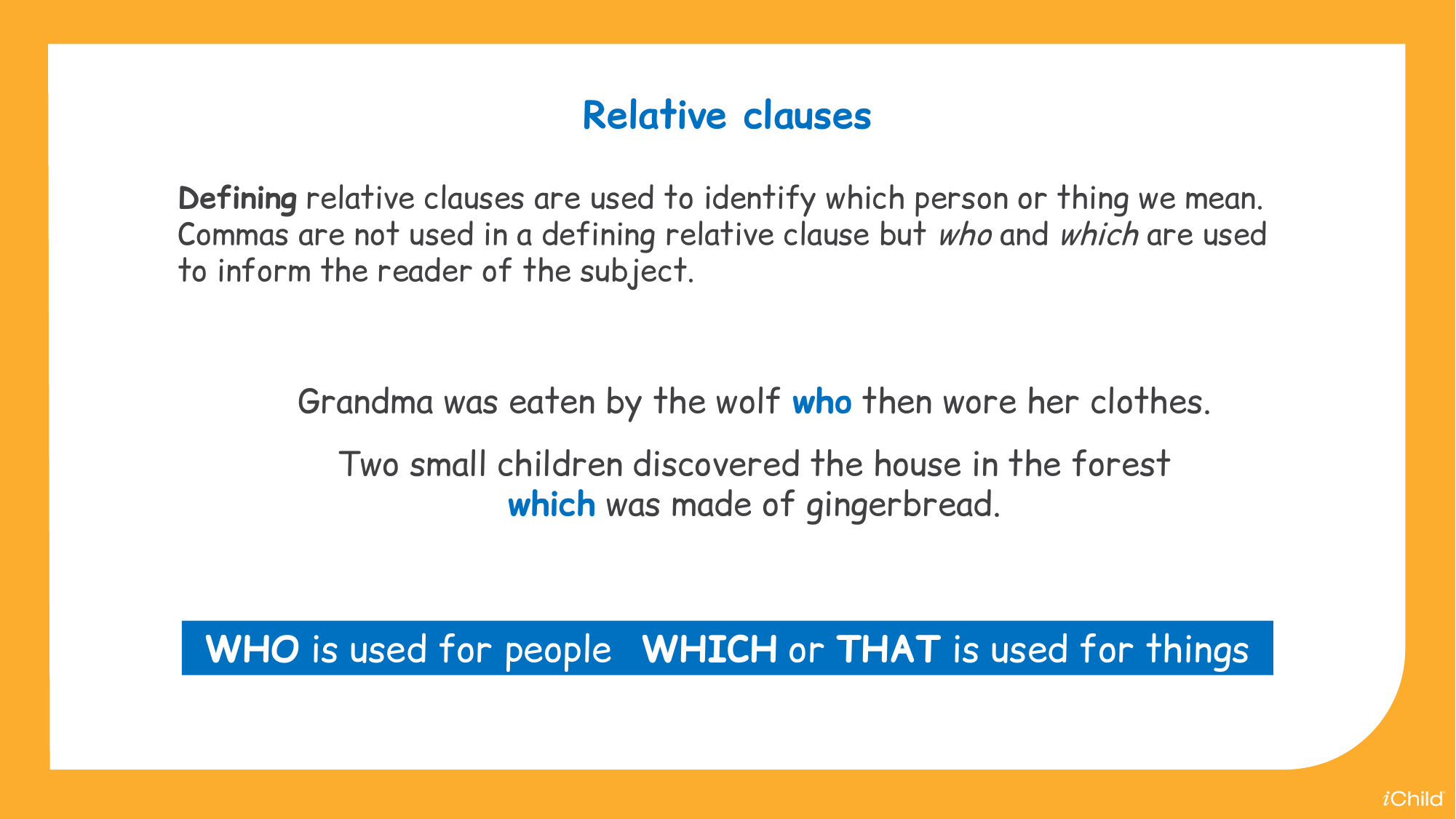

Relative clauses
Defining relative clauses are used to identify which person or thing we mean. Commas are not used in a defining relative clause but who and which are used to inform the reader of the subject.
Grandma was eaten by the wolf who then wore her clothes.
Two small children discovered the house in the forest
which was made of gingerbread.
WHO is used for people	WHICH or THAT is used for things